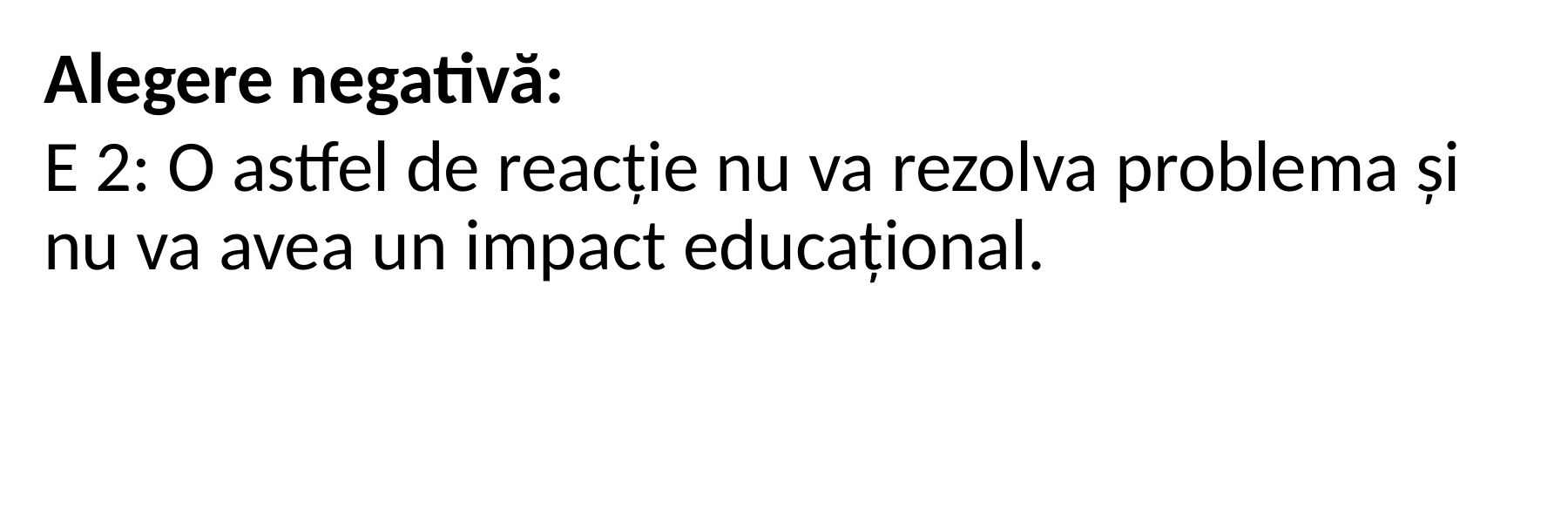

Alegere negativă:
E 2: O astfel de reacție nu va rezolva problema și nu va avea un impact educațional.